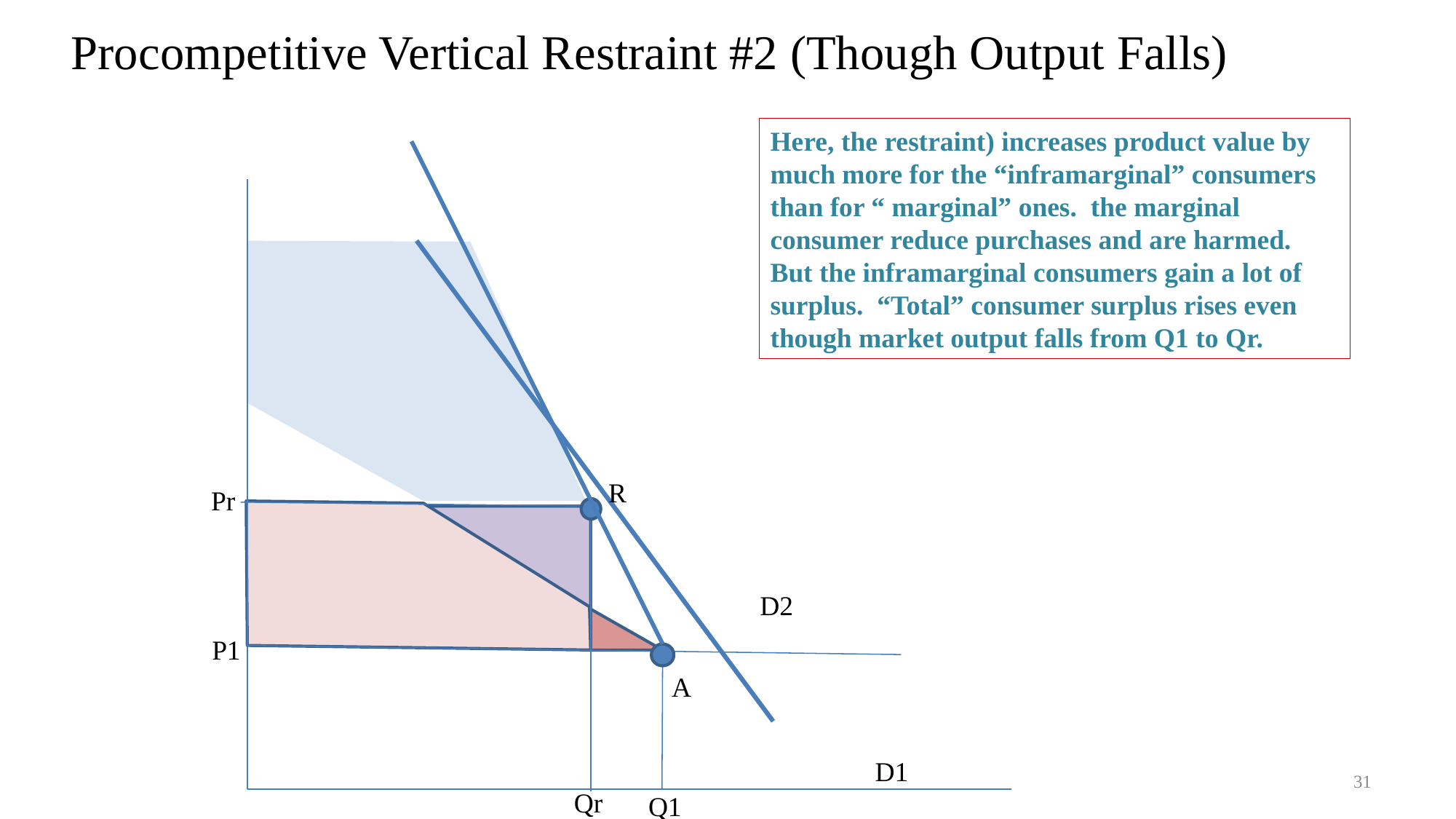

# Procompetitive Vertical Restraint #2 (Though Output Falls)
Here, the restraint) increases product value by much more for the “inframarginal” consumers than for “ marginal” ones.  the marginal consumer reduce purchases and are harmed. But the inframarginal consumers gain a lot of surplus.  “Total” consumer surplus rises even though market output falls from Q1 to Qr.

R
Pr

D2

P1

A
D1
31
Qr
Q1